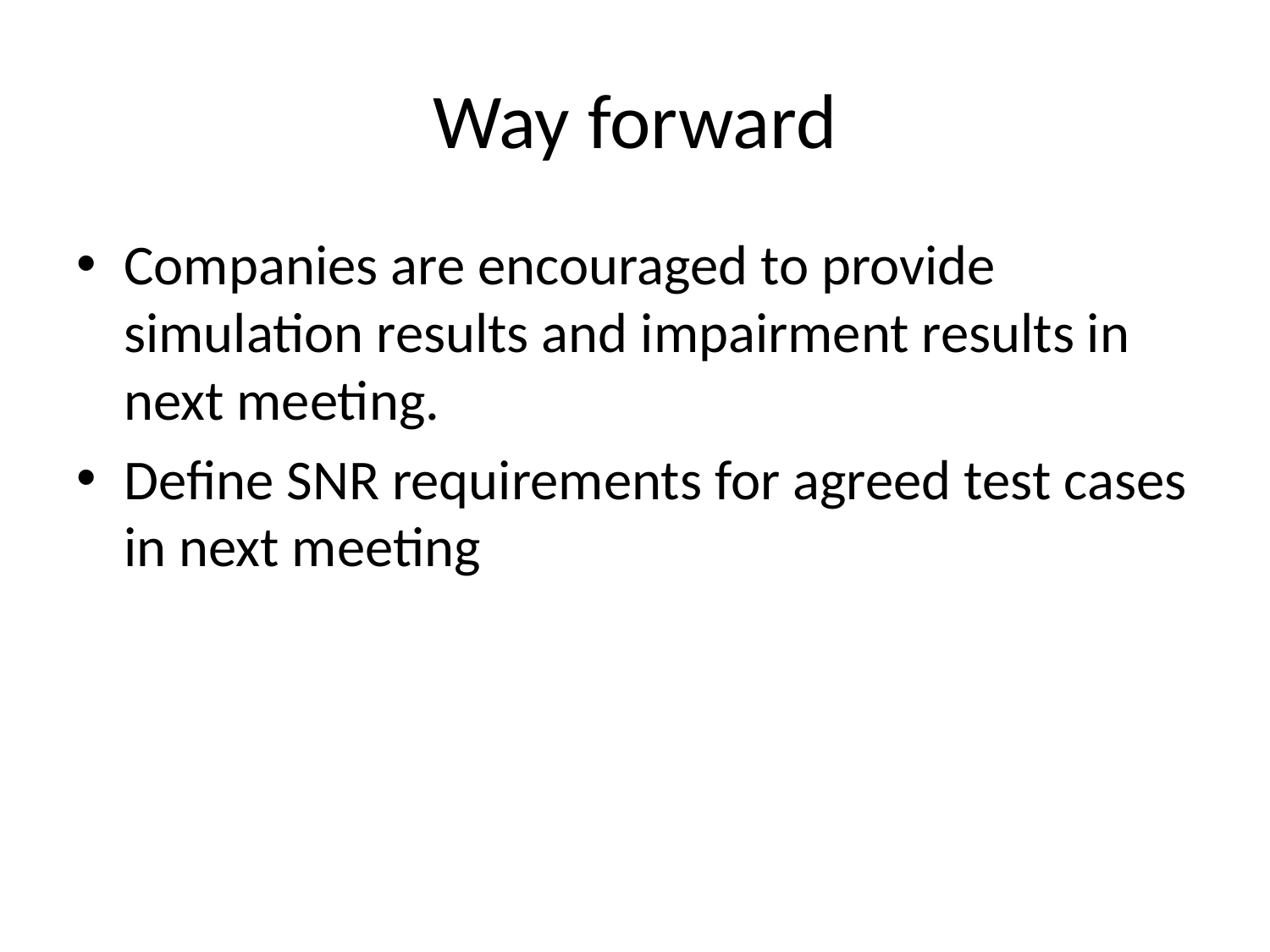

# Way forward
Companies are encouraged to provide simulation results and impairment results in next meeting.
Define SNR requirements for agreed test cases in next meeting